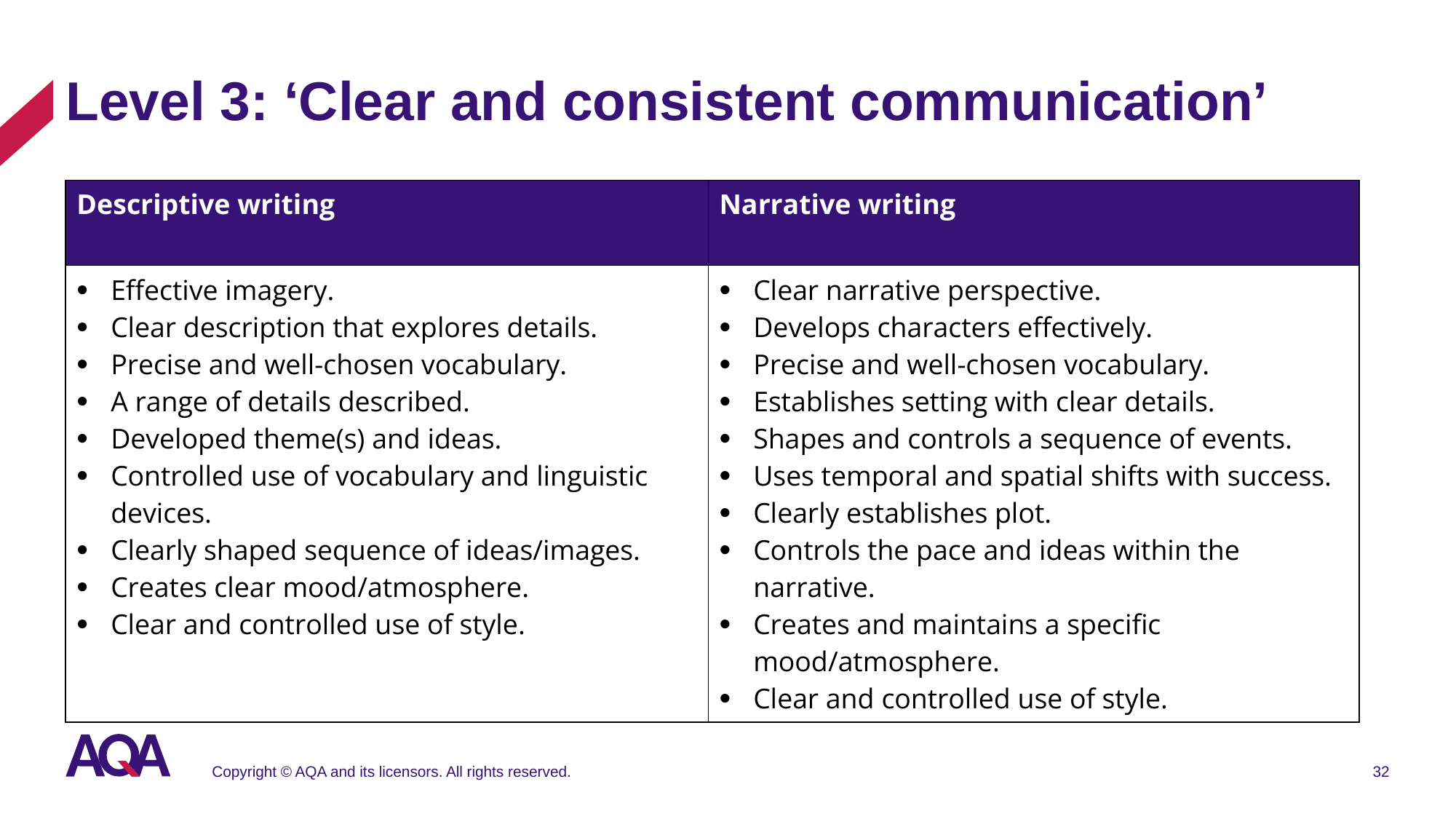

# Level 3: ‘Clear and consistent communication’

| Descriptive writing | Narrative writing |
| --- | --- |
| Effective imagery. Clear description that explores details. Precise and well-chosen vocabulary. A range of details described. Developed theme(s) and ideas. Controlled use of vocabulary and linguistic devices. Clearly shaped sequence of ideas/images. Creates clear mood/atmosphere. Clear and controlled use of style. | Clear narrative perspective. Develops characters effectively. Precise and well-chosen vocabulary. Establishes setting with clear details. Shapes and controls a sequence of events. Uses temporal and spatial shifts with success. Clearly establishes plot. Controls the pace and ideas within the narrative. Creates and maintains a specific mood/atmosphere. Clear and controlled use of style. |
Copyright © AQA and its licensors. All rights reserved.
32